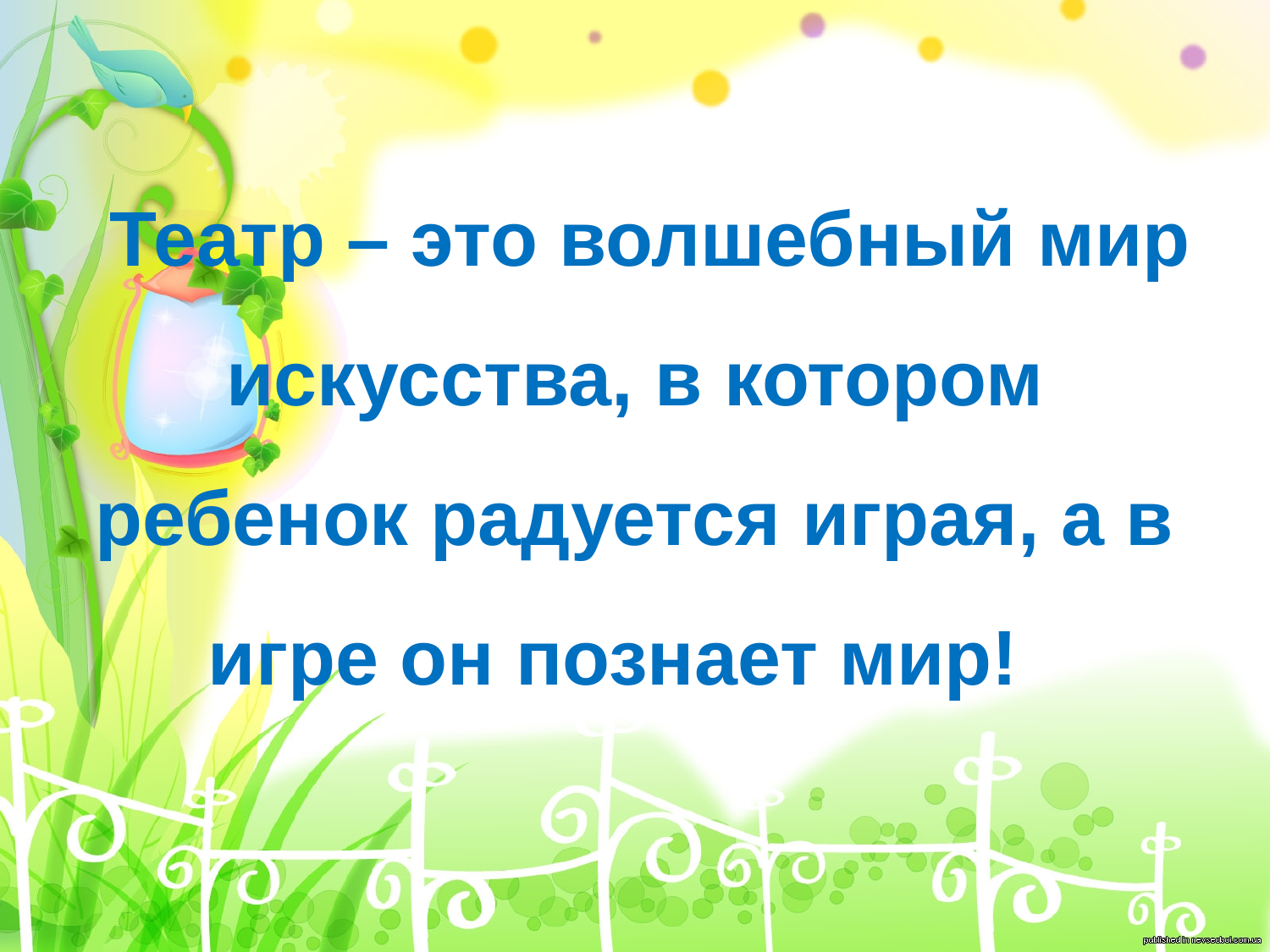

Театр – это волшебный мир искусства, в котором ребенок радуется играя, а в игре он познает мир!